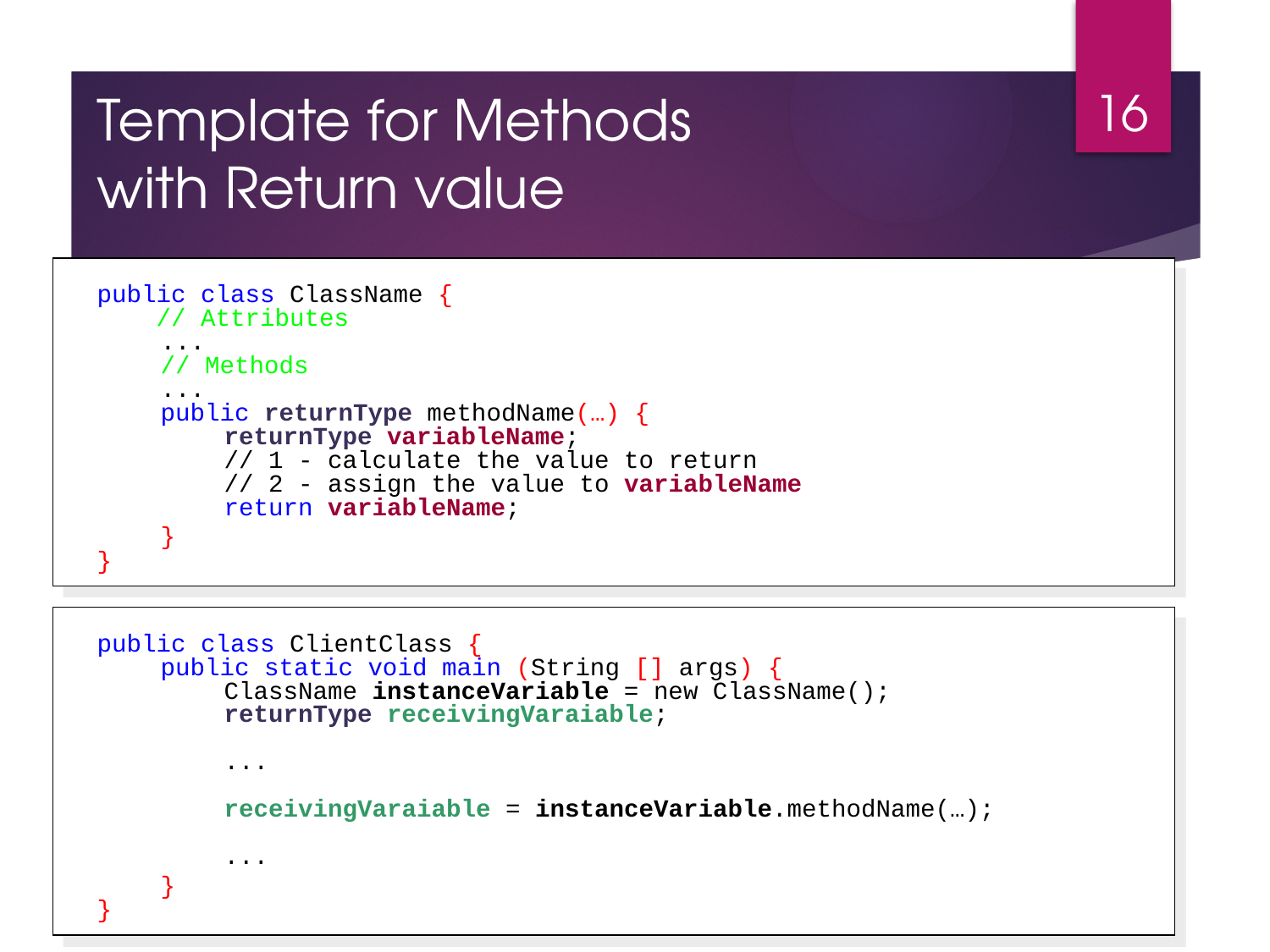

16
# Template for Methods with Return value

public class ClassName {
    // Attributes
  	...
	// Methods
	...
	public returnType methodName(…) {
		returnType variableName;
		// 1 - calculate the value to return
		// 2 - assign the value to variableName
		return variableName;
	}
}

public class ClientClass {
	public static void main (String [] args) {
		ClassName instanceVariable = new ClassName();
		returnType receivingVaraiable;

		...

		receivingVaraiable = instanceVariable.methodName(…);

		...
	}
}